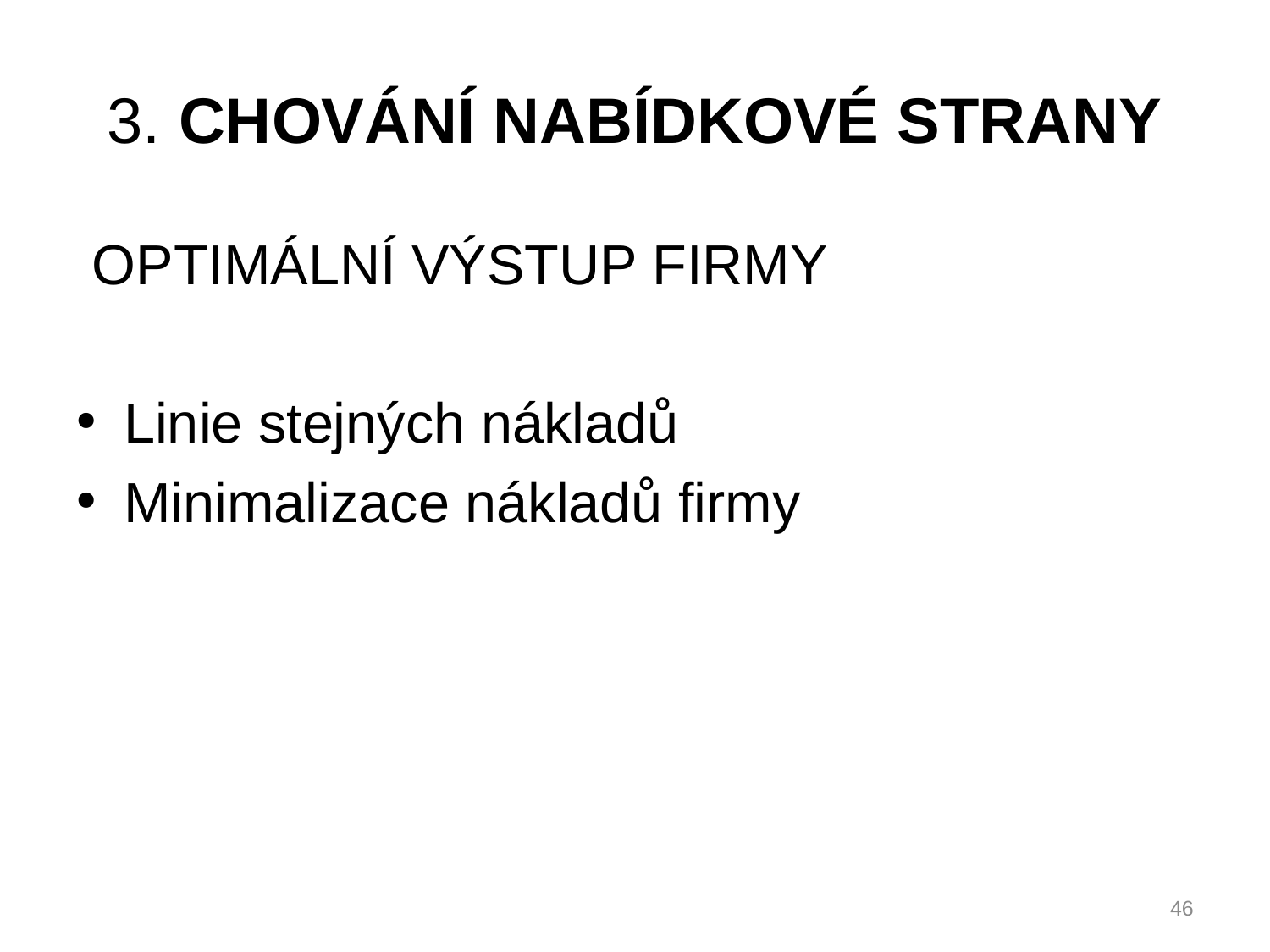

# 3. chování NABÍDKOVÉ strany
OPTIMÁLNÍ VÝSTUP FIRMY

Linie stejných nákladů
Minimalizace nákladů firmy
46